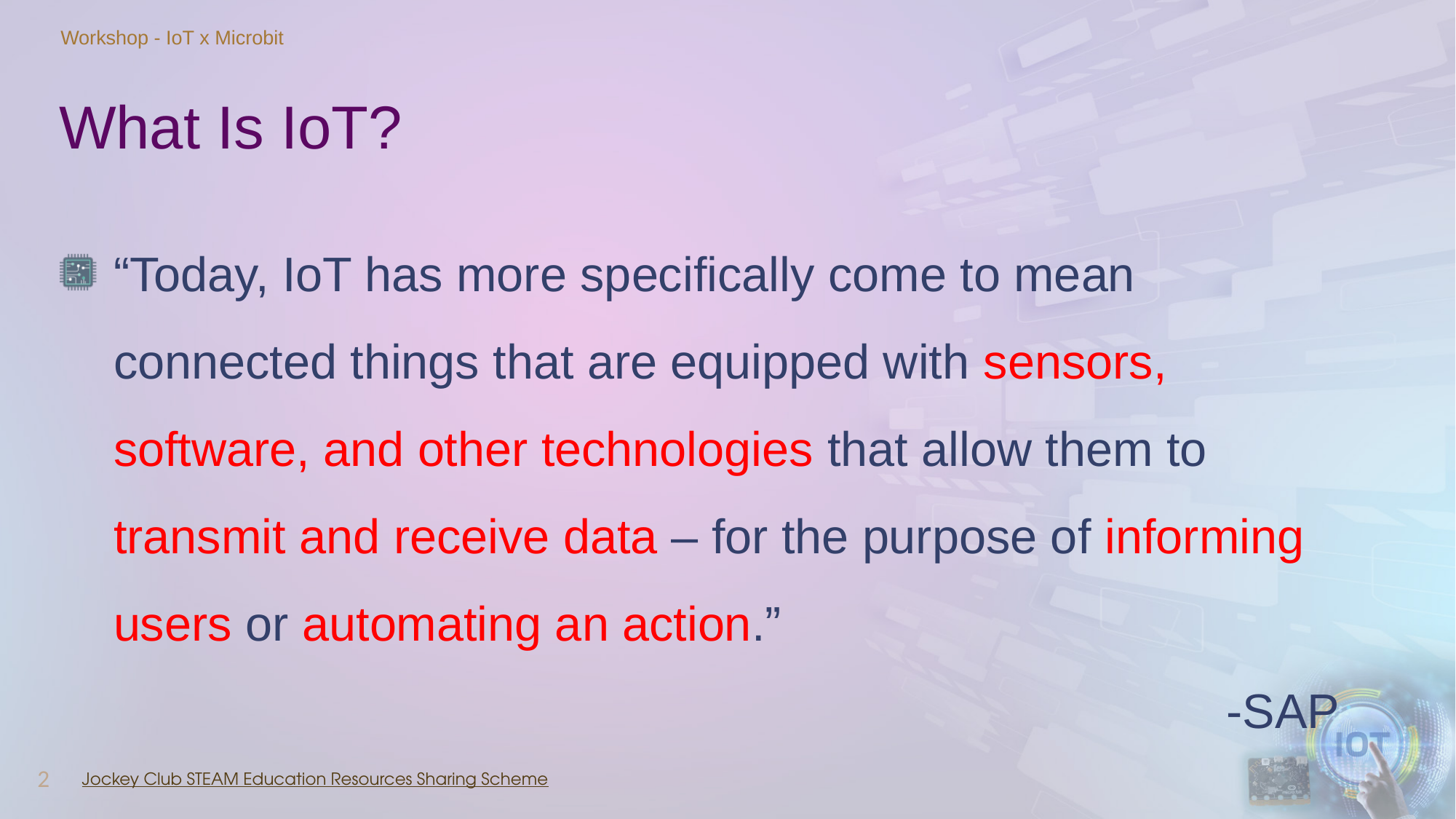

# What Is IoT?
“Today, IoT has more specifically come to mean connected things that are equipped with sensors, software, and other technologies that allow them to transmit and receive data – for the purpose of informing users or automating an action.”
-SAP
2